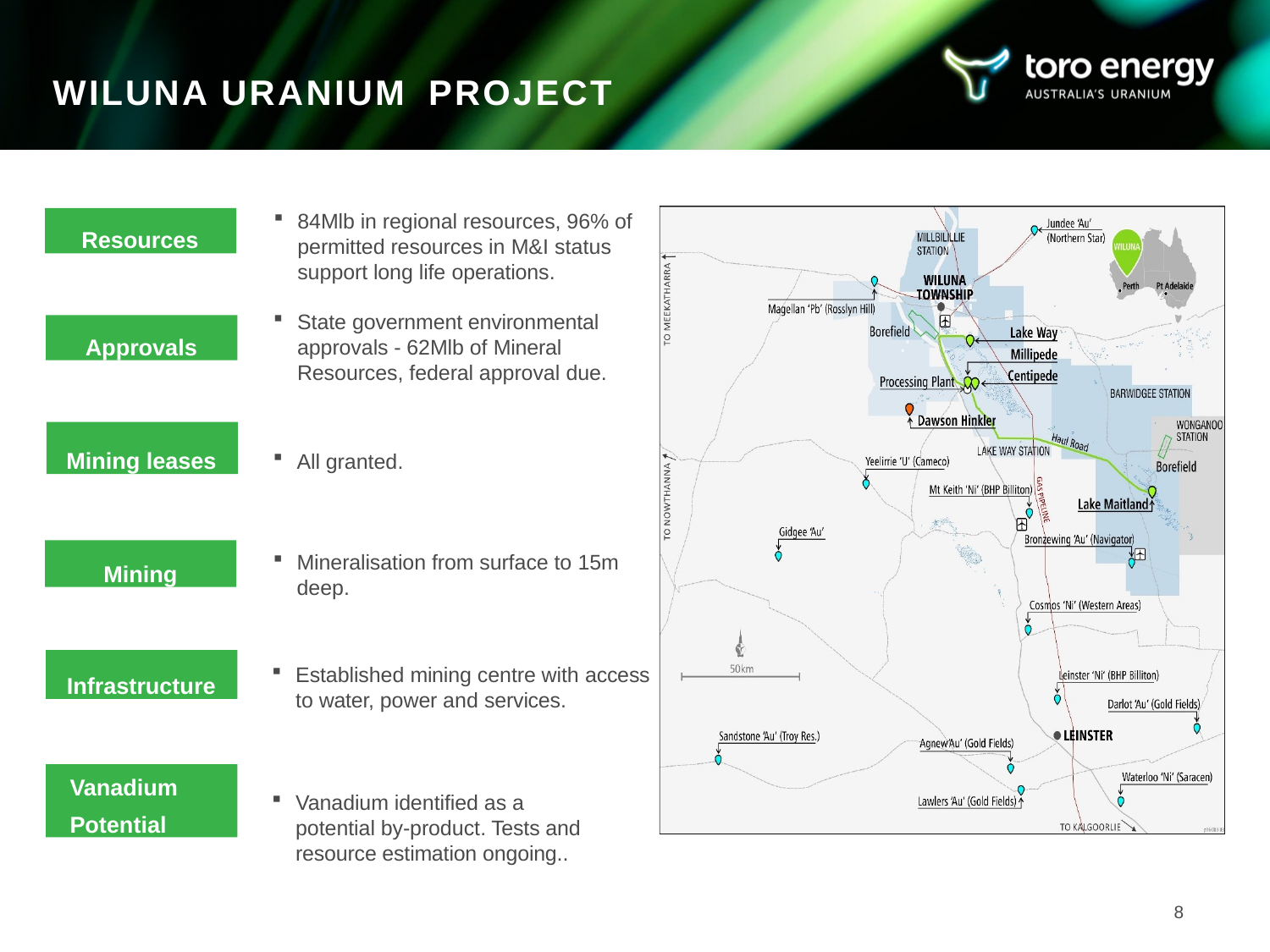

# WILUNA URANIUM PROJECT

84Mlb in regional resources, 96% of  permitted resources in M&I status  support long life operations.
Resources
State government environmental  approvals - 62Mlb of Mineral  Resources, federal approval due.
Approvals

Mining leases
All granted.
Mining
Mineralisation from surface to 15m  deep.
Infrastructure
Established mining centre with access to water, power and services.
Vanadium
Potential
Vanadium identified as a potential by-product. Tests and resource estimation ongoing..
8
8